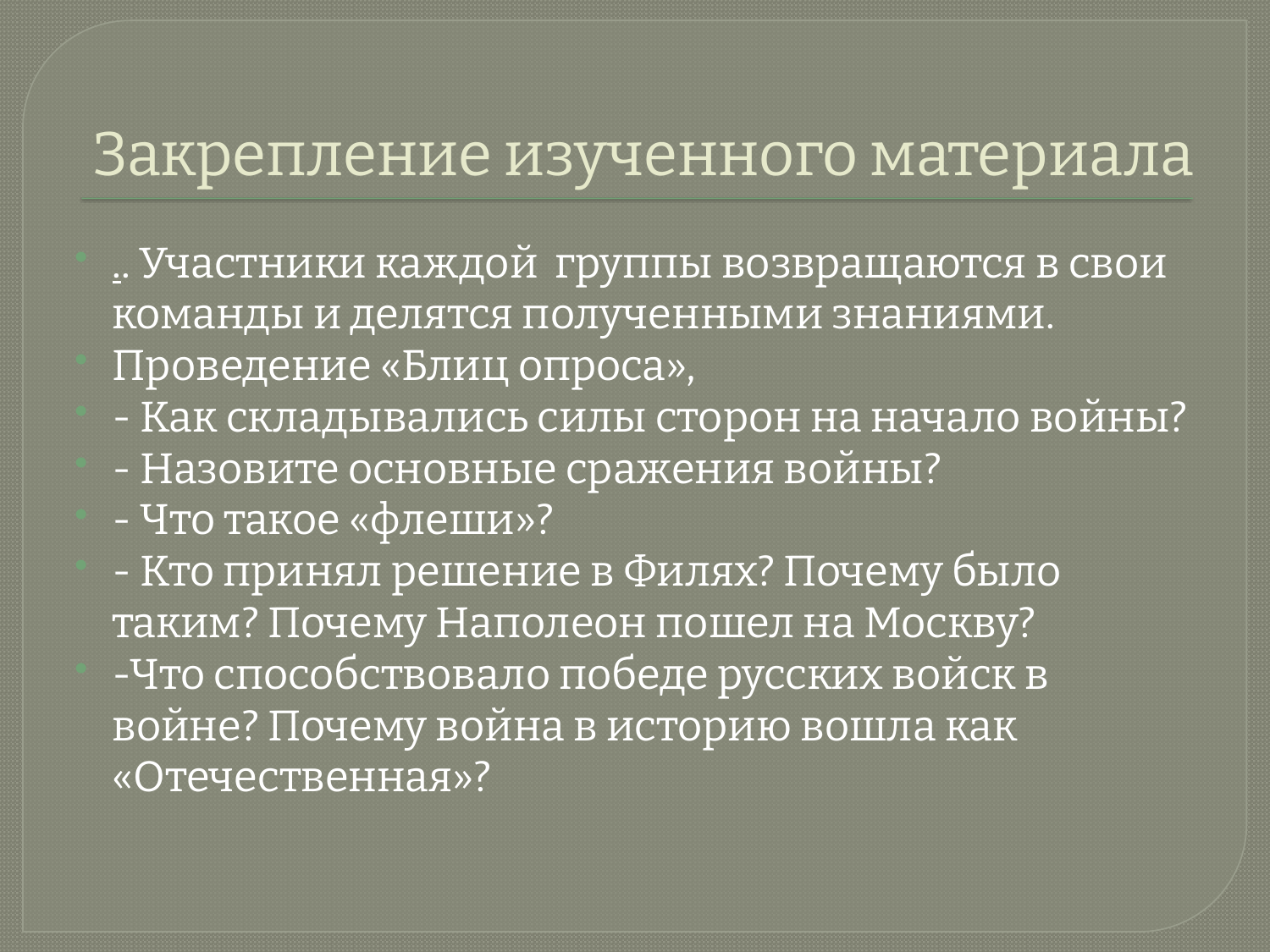

# Закрепление изученного материала
.. Участники каждой  группы возвращаются в свои команды и делятся полученными знаниями.
Проведение «Блиц опроса»,
- Как складывались силы сторон на начало войны?
- Назовите основные сражения войны?
- Что такое «флеши»?
- Кто принял решение в Филях? Почему было таким? Почему Наполеон пошел на Москву?
-Что способствовало победе русских войск в войне? Почему война в историю вошла как «Отечественная»?